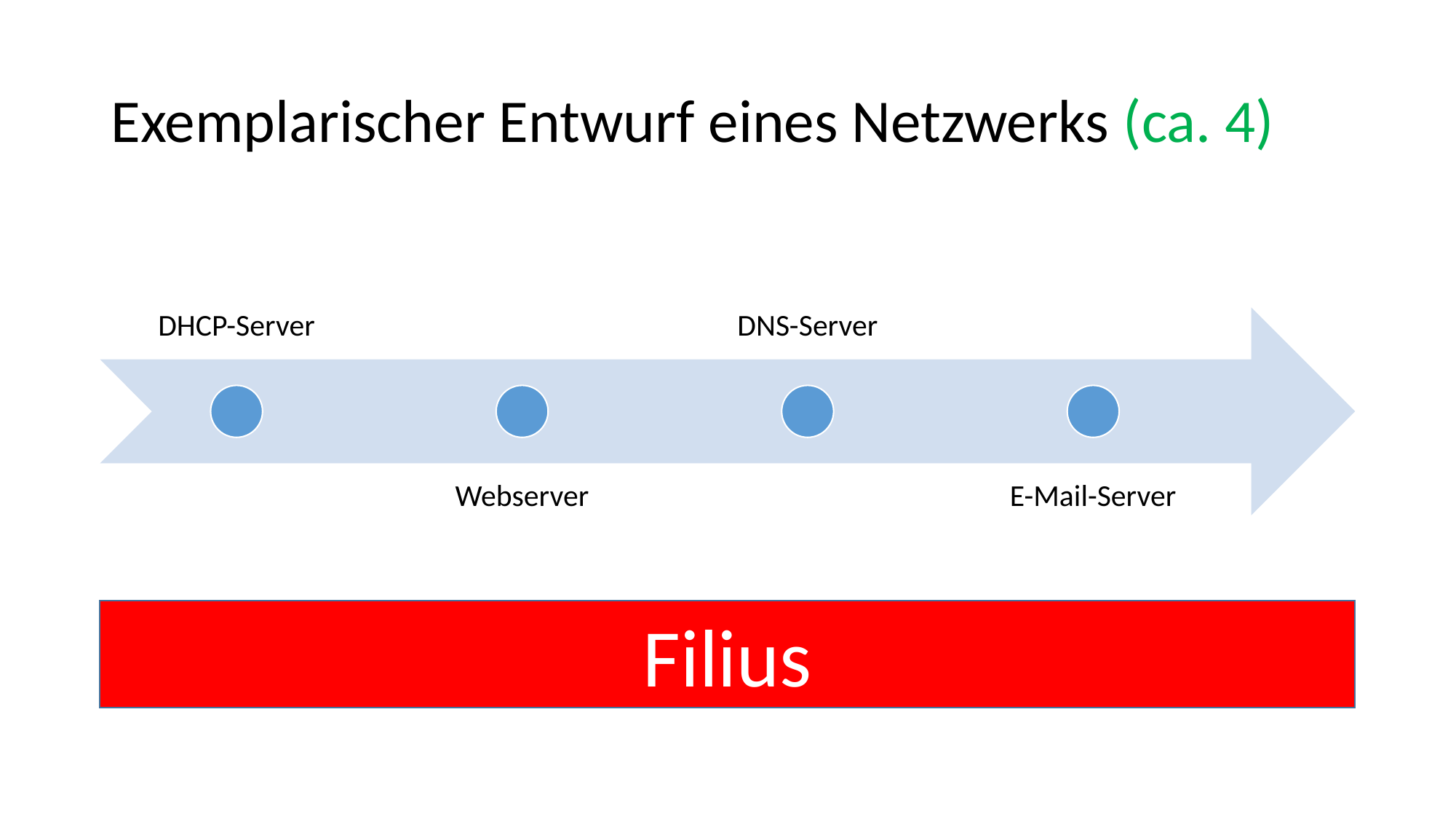

# Exemplarischer Entwurf eines Netzwerks (ca. 4)
DHCP-Server
Webserver
DNS-Server
E-Mail-Server
Filius